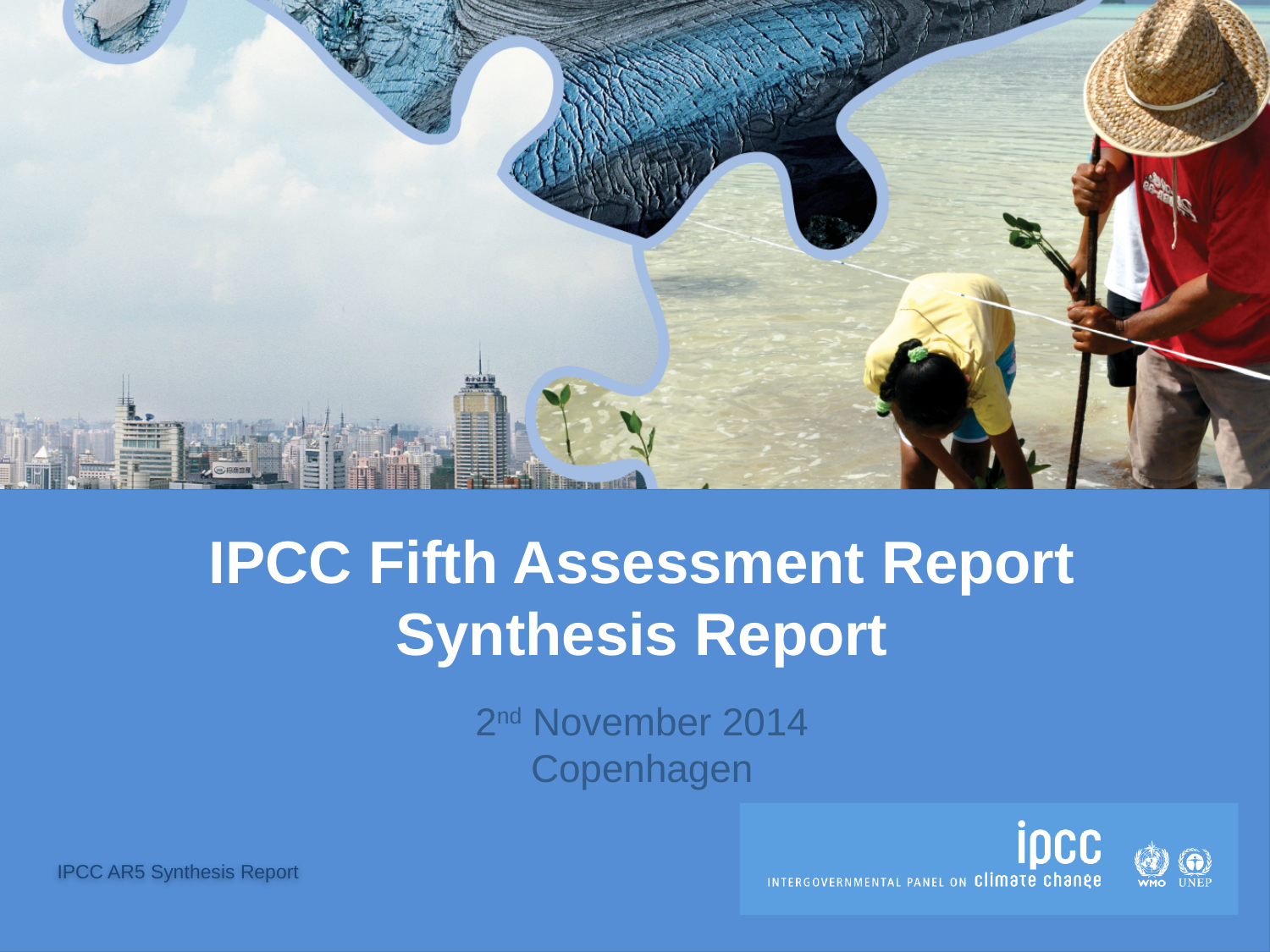

IPCC Fifth Assessment Report
Synthesis Report
2nd November 2014
Copenhagen